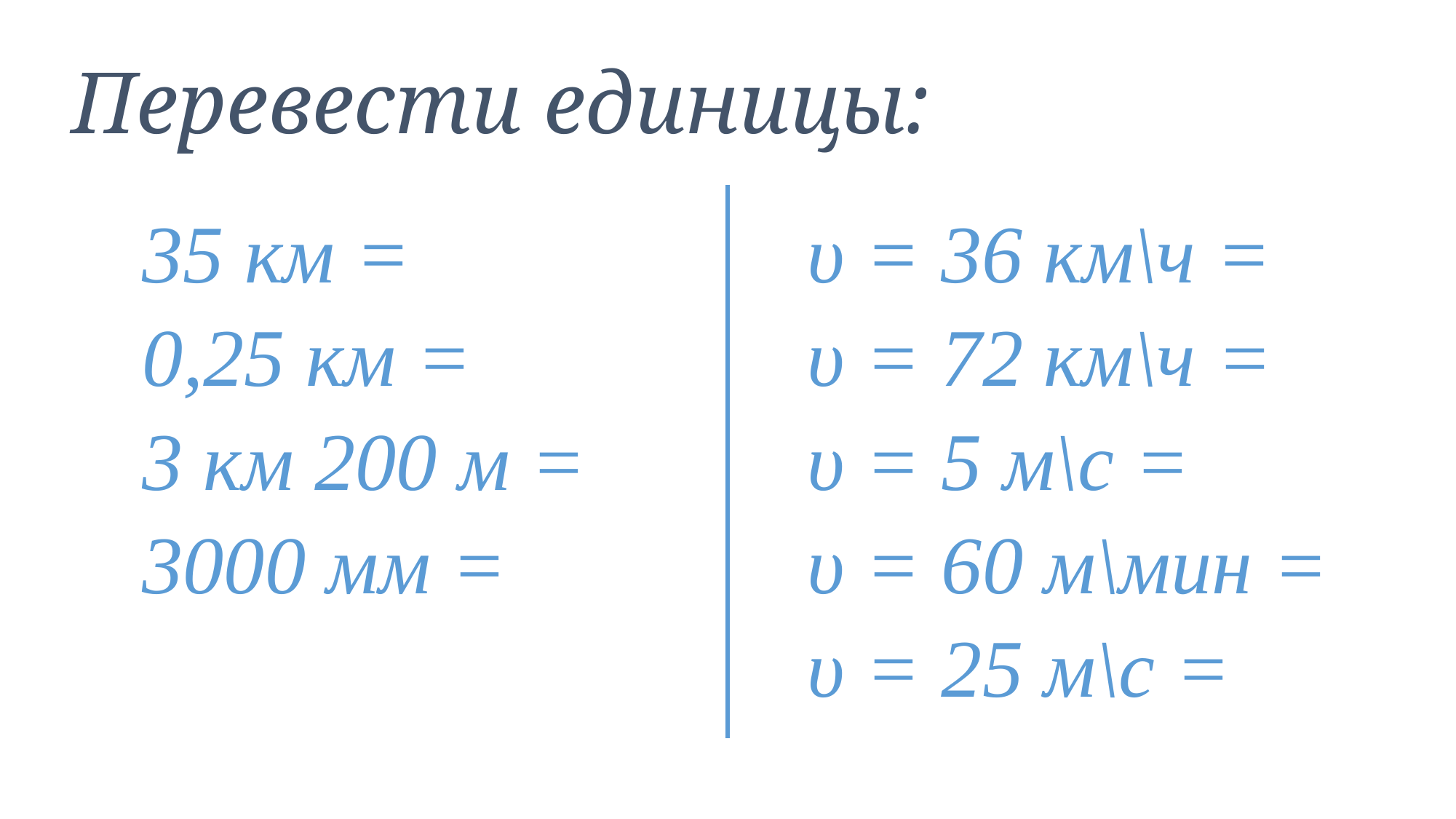

Перевести единицы:
35 км =
0,25 км =
3 км 200 м =
3000 мм =
υ = 36 км\ч =
υ = 72 км\ч =
υ = 5 м\с =
υ = 60 м\мин =
υ = 25 м\с =